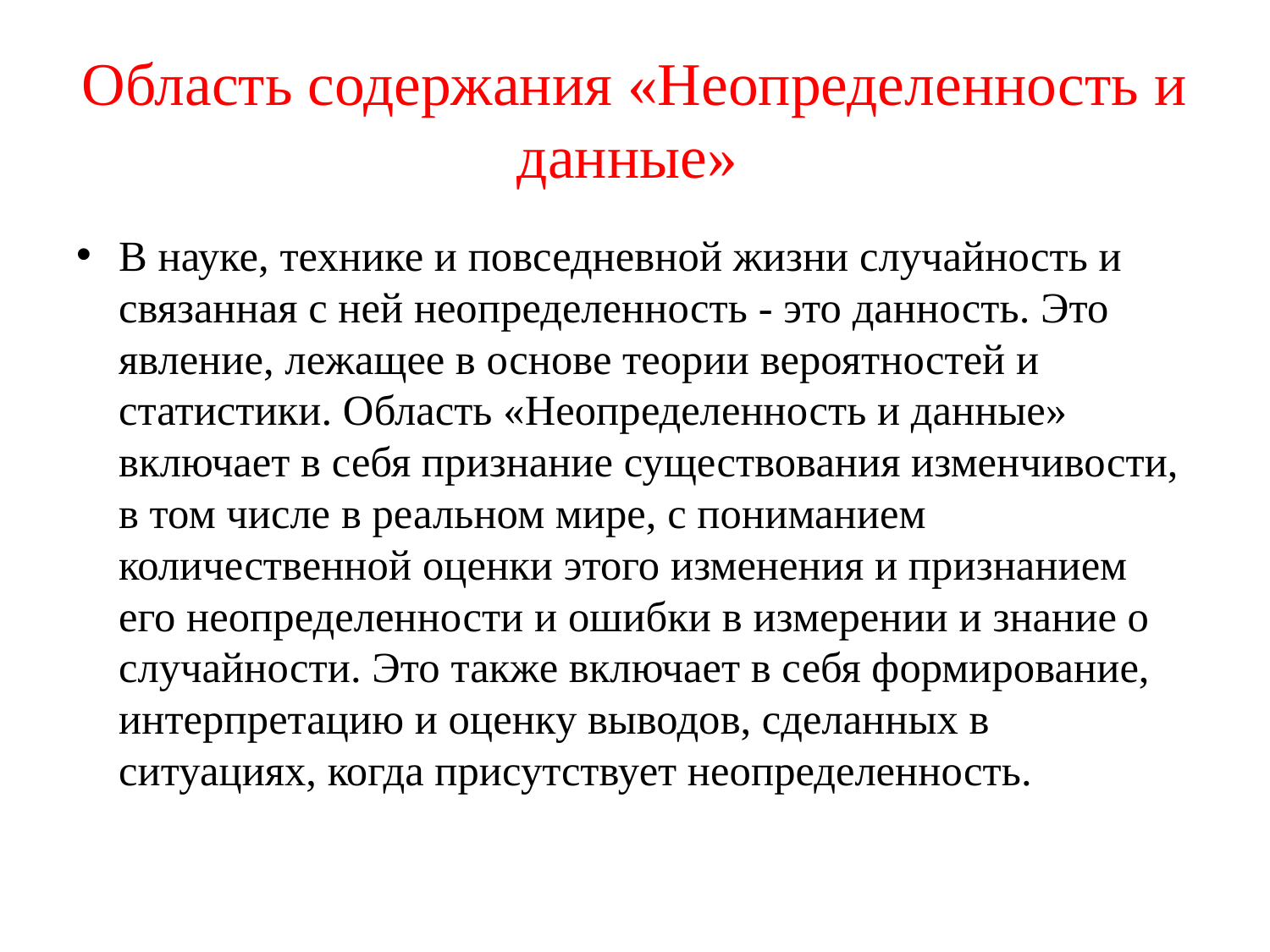

# Область содержания «Неопределенность и данные»
В науке, технике и повседневной жизни случайность и связанная с ней неопределенность - это данность. Это явление, лежащее в основе теории вероятностей и статистики. Область «Неопределенность и данные» включает в себя признание существования изменчивости, в том числе в реальном мире, с пониманием количественной оценки этого изменения и признанием его неопределенности и ошибки в измерении и знание о случайности. Это также включает в себя формирование, интерпретацию и оценку выводов, сделанных в ситуациях, когда присутствует неопределенность.